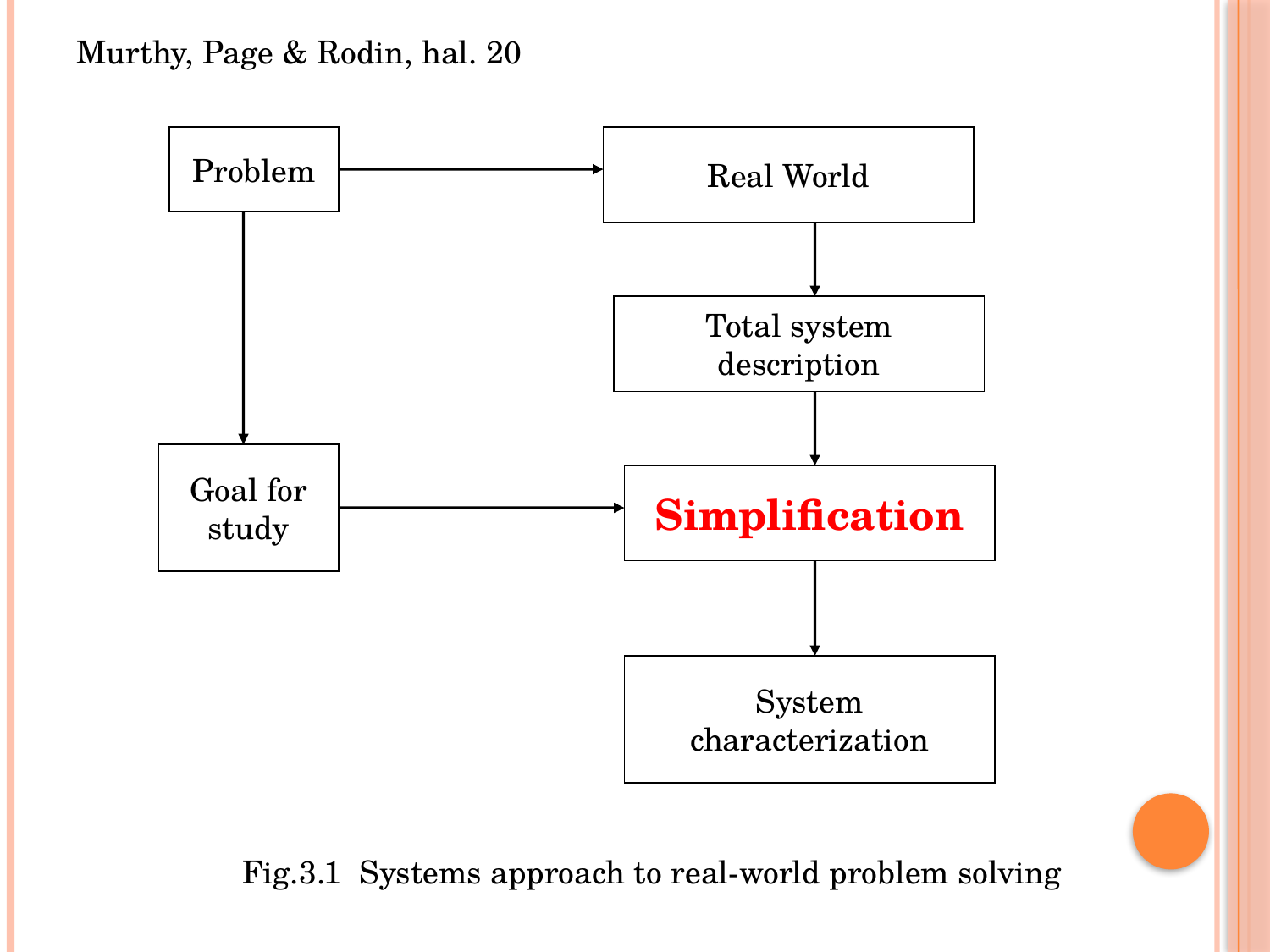

Murthy, Page & Rodin, hal. 20
Problem
Real World

Total system
description

Goal for
study
Simplification

System
characterization
Fig.3.1  Systems approach to real-world problem solving